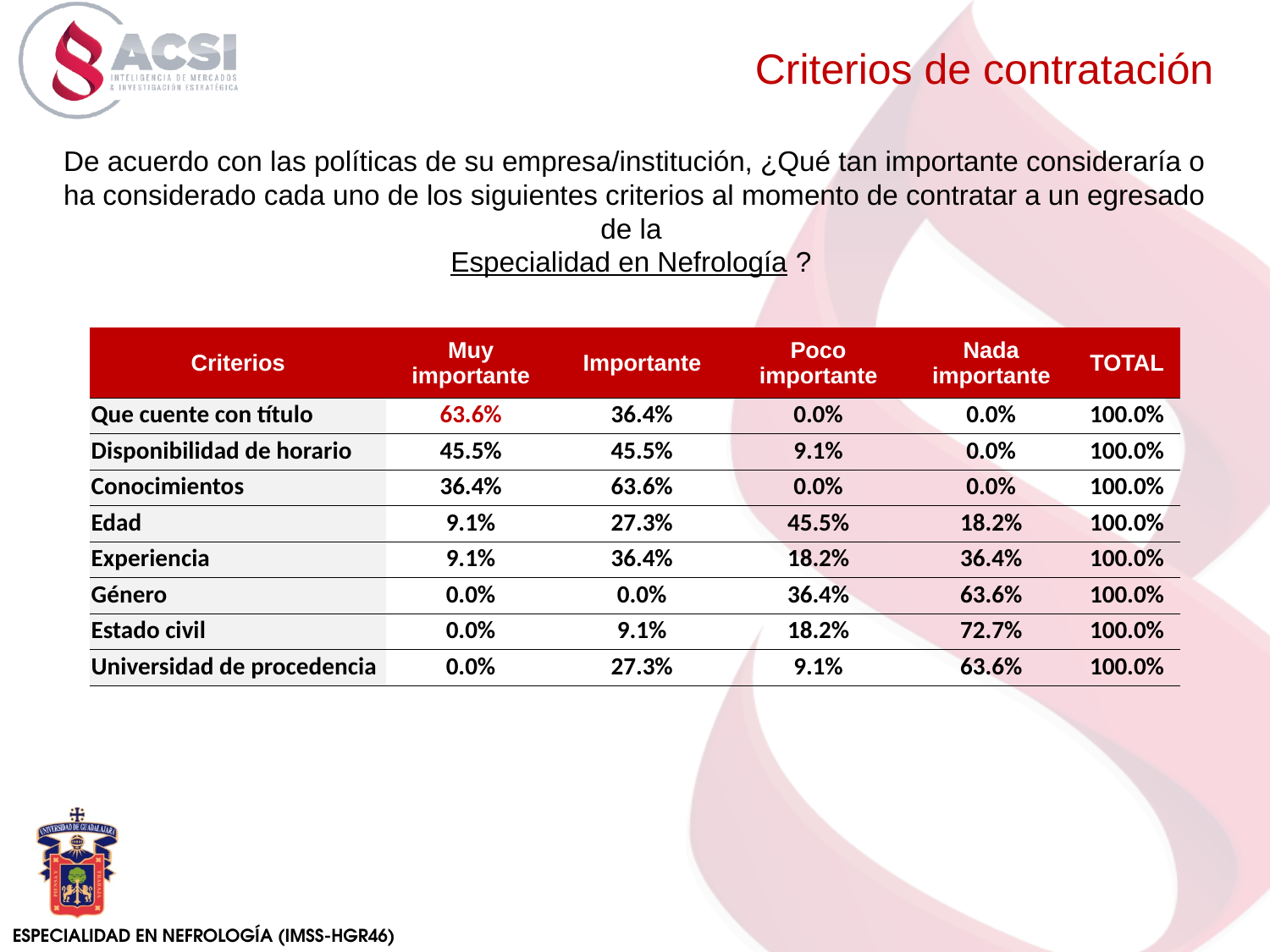

Criterios de contratación
De acuerdo con las políticas de su empresa/institución, ¿Qué tan importante consideraría o ha considerado cada uno de los siguientes criterios al momento de contratar a un egresado de la
Especialidad en Nefrología ?
| Criterios | Muy importante | Importante | Poco importante | Nada importante | TOTAL |
| --- | --- | --- | --- | --- | --- |
| Que cuente con título | 63.6% | 36.4% | 0.0% | 0.0% | 100.0% |
| Disponibilidad de horario | 45.5% | 45.5% | 9.1% | 0.0% | 100.0% |
| Conocimientos | 36.4% | 63.6% | 0.0% | 0.0% | 100.0% |
| Edad | 9.1% | 27.3% | 45.5% | 18.2% | 100.0% |
| Experiencia | 9.1% | 36.4% | 18.2% | 36.4% | 100.0% |
| Género | 0.0% | 0.0% | 36.4% | 63.6% | 100.0% |
| Estado civil | 0.0% | 9.1% | 18.2% | 72.7% | 100.0% |
| Universidad de procedencia | 0.0% | 27.3% | 9.1% | 63.6% | 100.0% |